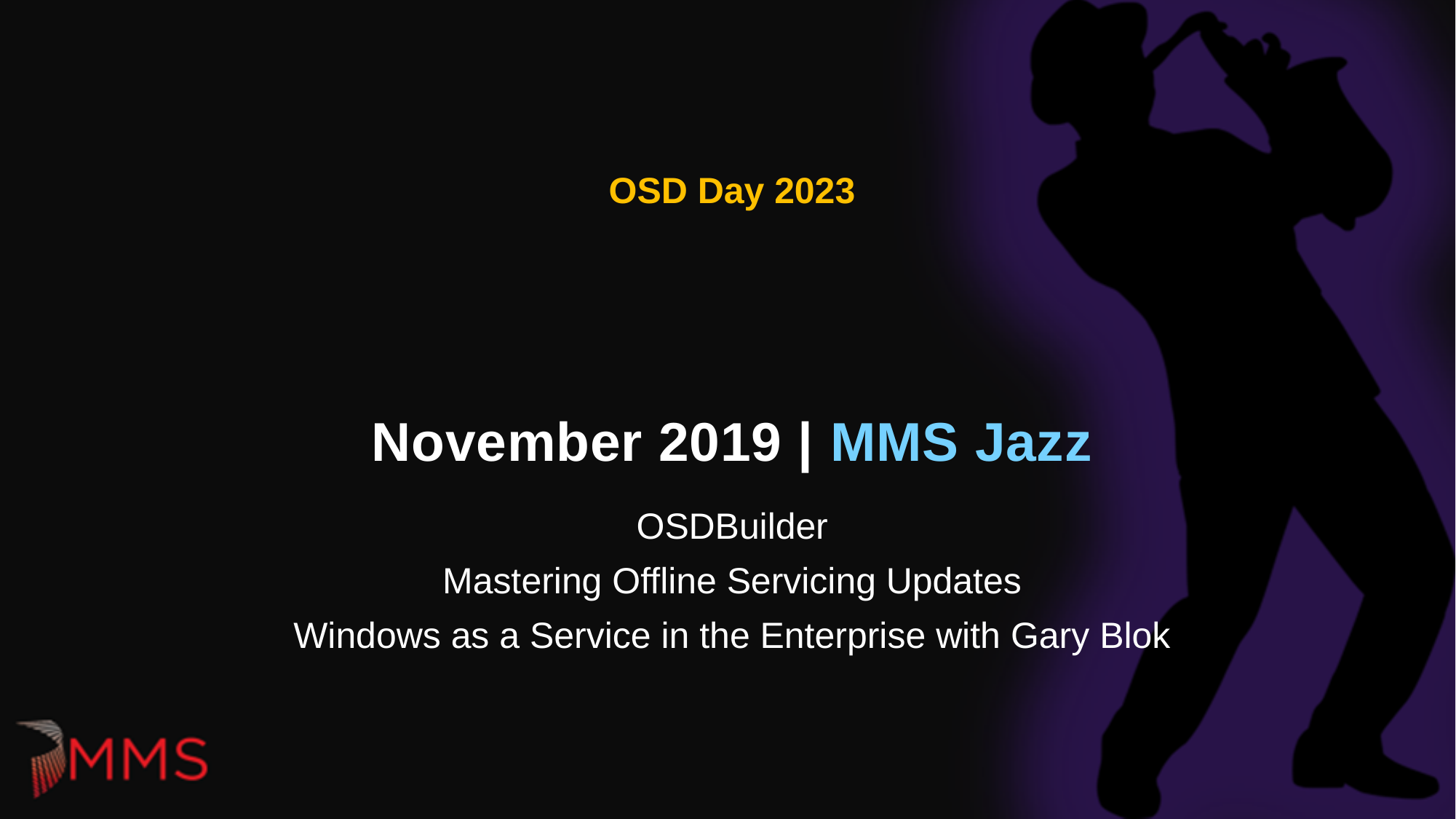

OSD Day 2023
# November 2019 | MMS Jazz
OSDBuilder
Mastering Offline Servicing Updates
Windows as a Service in the Enterprise with Gary Blok